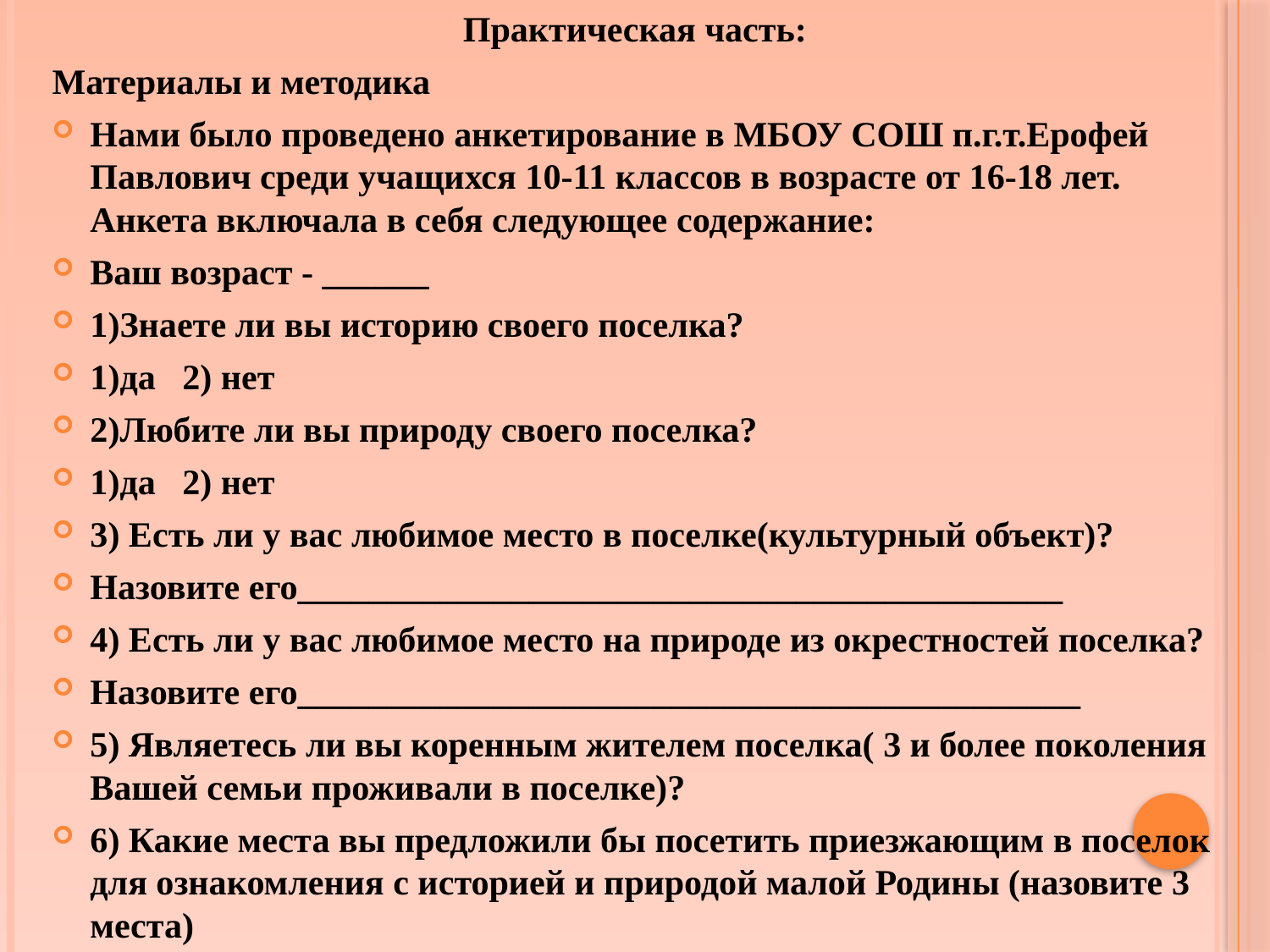

Практическая часть:
Материалы и методика
Нами было проведено анкетирование в МБОУ СОШ п.г.т.Ерофей Павлович среди учащихся 10-11 классов в возрасте от 16-18 лет. Анкета включала в себя следующее содержание:
Ваш возраст - ______
1)Знаете ли вы историю своего поселка?
1)да   2) нет
2)Любите ли вы природу своего поселка?
1)да   2) нет
3) Есть ли у вас любимое место в поселке(культурный объект)?
Назовите его___________________________________________
4) Есть ли у вас любимое место на природе из окрестностей поселка?
Назовите его____________________________________________
5) Являетесь ли вы коренным жителем поселка( 3 и более поколения Вашей семьи проживали в поселке)?
6) Какие места вы предложили бы посетить приезжающим в поселок для ознакомления с историей и природой малой Родины (назовите 3 места)